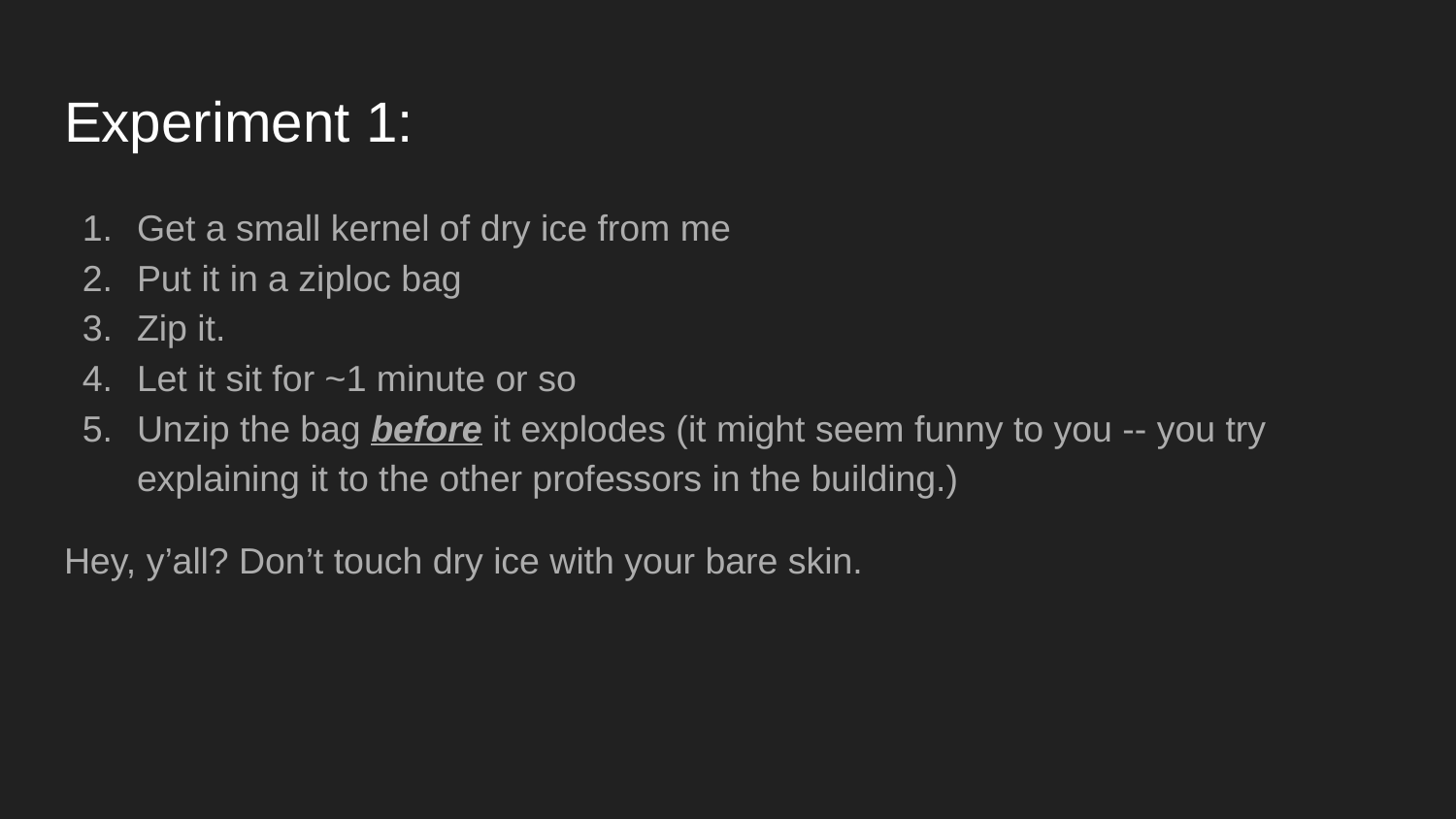

# Experiment 1:
Get a small kernel of dry ice from me
Put it in a ziploc bag
Zip it.
Let it sit for ~1 minute or so
Unzip the bag before it explodes (it might seem funny to you -- you try explaining it to the other professors in the building.)
Hey, y’all? Don’t touch dry ice with your bare skin.